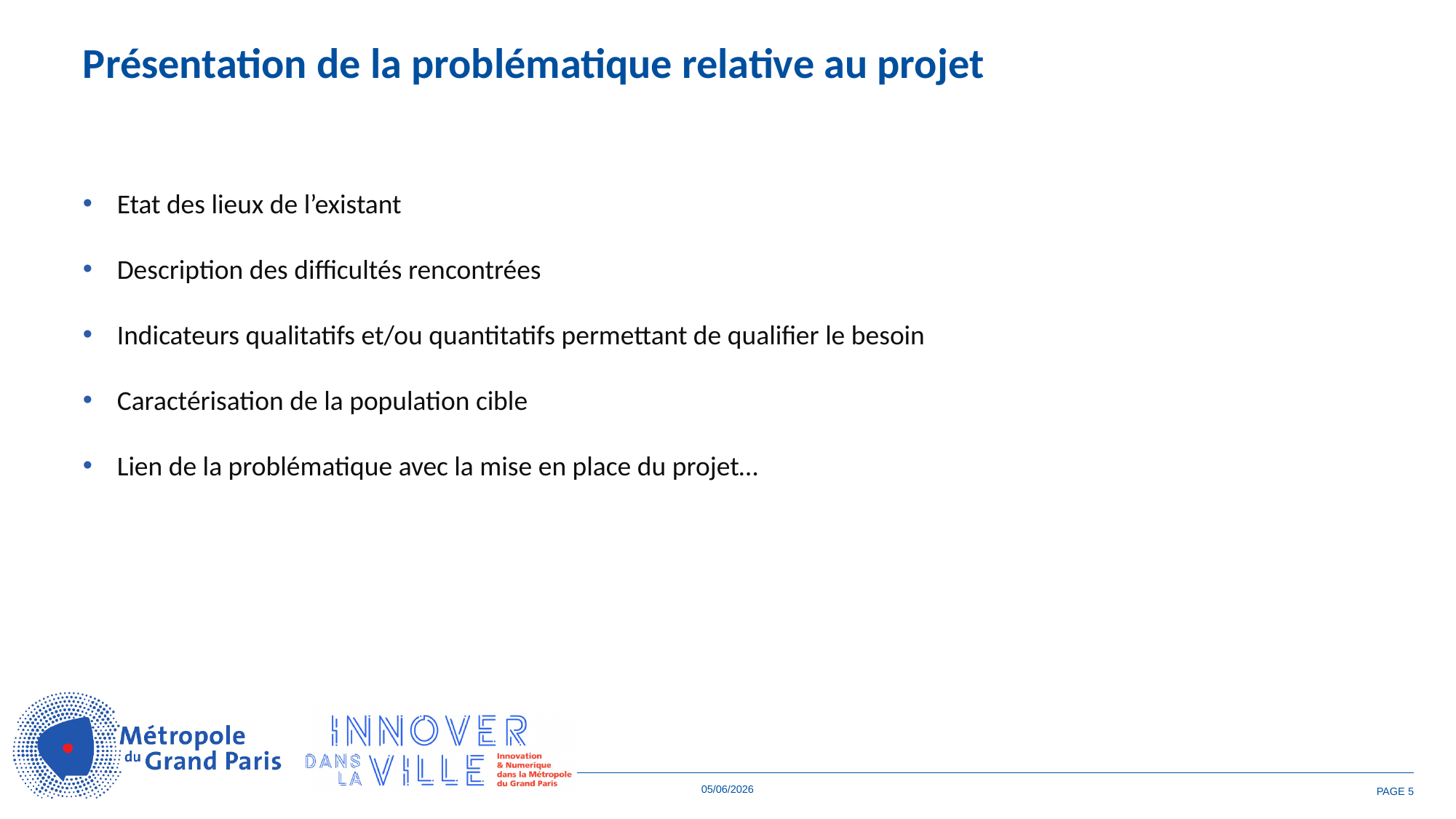

Présentation de la problématique relative au projet
Etat des lieux de l’existant

Description des difficultés rencontrées

Indicateurs qualitatifs et/ou quantitatifs permettant de qualifier le besoin

Caractérisation de la population cible

Lien de la problématique avec la mise en place du projet…

05/06/2026
PAGE 5